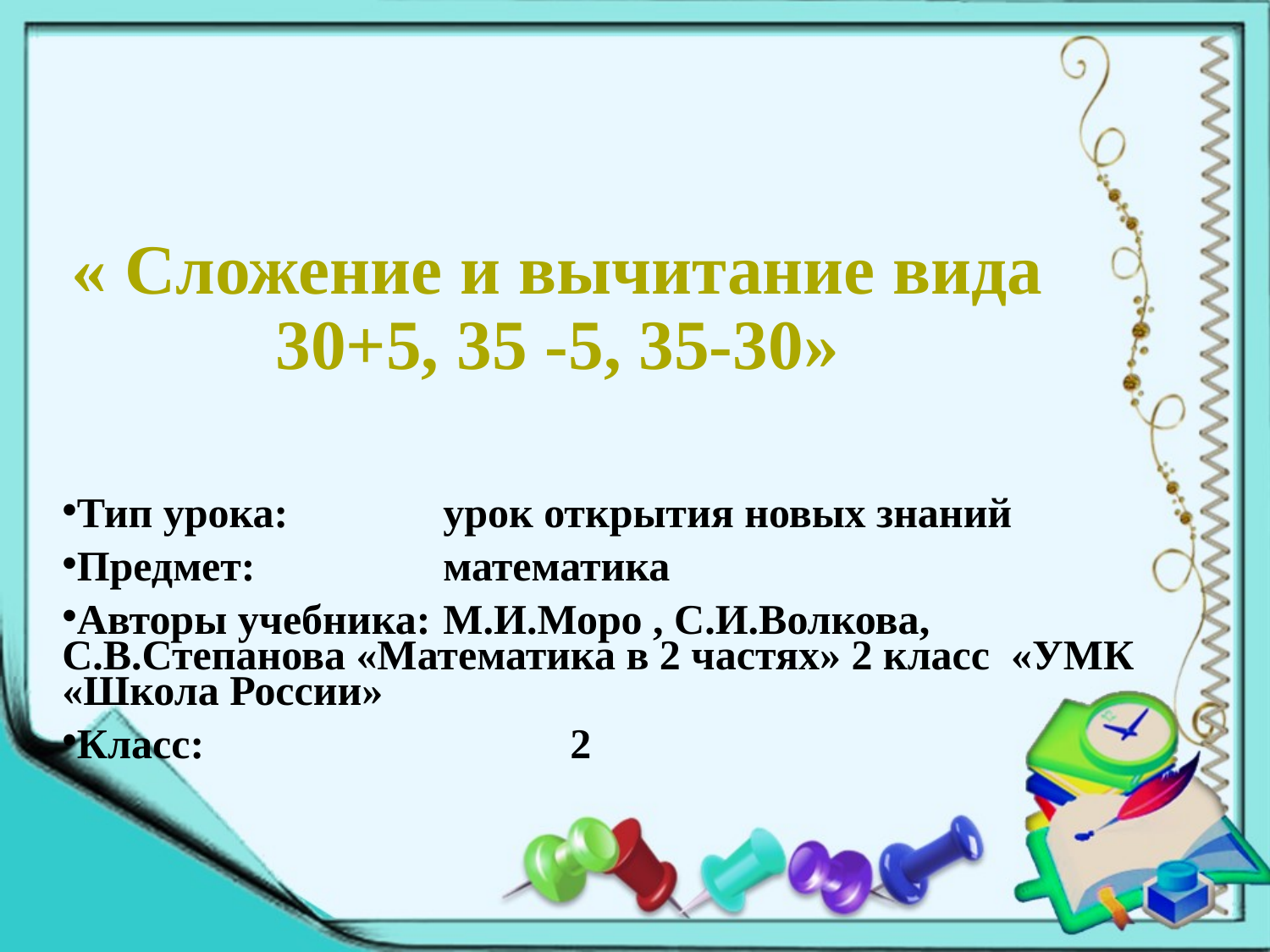

# « Сложение и вычитание вида 30+5, 35 -5, 35-30»
Тип урока: 		урок открытия новых знаний
Предмет: 		математика
Авторы учебника: 	М.И.Моро , С.И.Волкова, С.В.Степанова «Математика в 2 частях» 2 класс  «УМК «Школа России»
Класс:			2